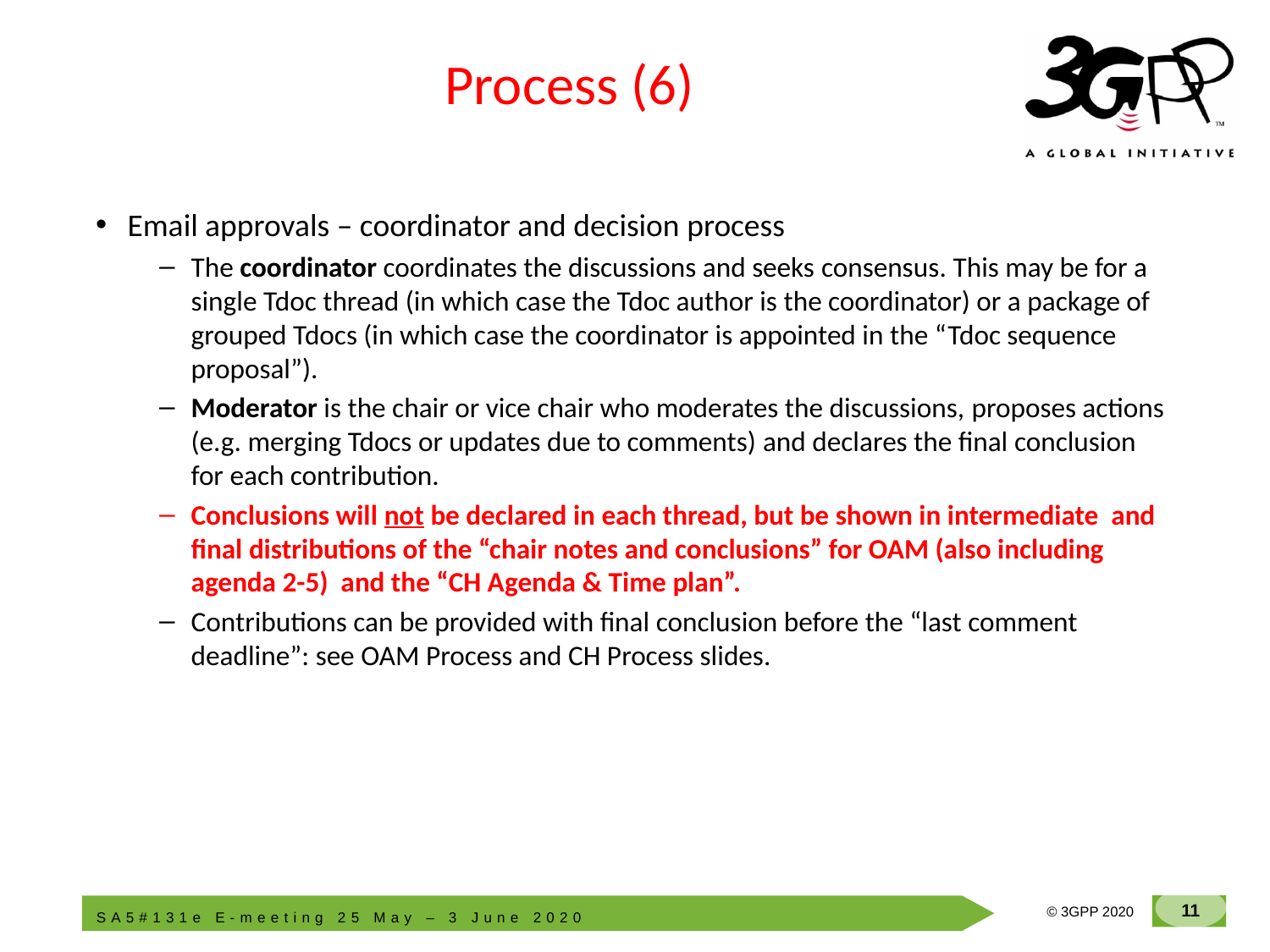

# Process (6)
Email approvals – coordinator and decision process
The coordinator coordinates the discussions and seeks consensus. This may be for a single Tdoc thread (in which case the Tdoc author is the coordinator) or a package of grouped Tdocs (in which case the coordinator is appointed in the “Tdoc sequence proposal”).
Moderator is the chair or vice chair who moderates the discussions, proposes actions (e.g. merging Tdocs or updates due to comments) and declares the final conclusion for each contribution.
Conclusions will not be declared in each thread, but be shown in intermediate  and final distributions of the “chair notes and conclusions” for OAM (also including agenda 2-5)  and the “CH Agenda & Time plan”.
Contributions can be provided with final conclusion before the “last comment deadline”: see OAM Process and CH Process slides.